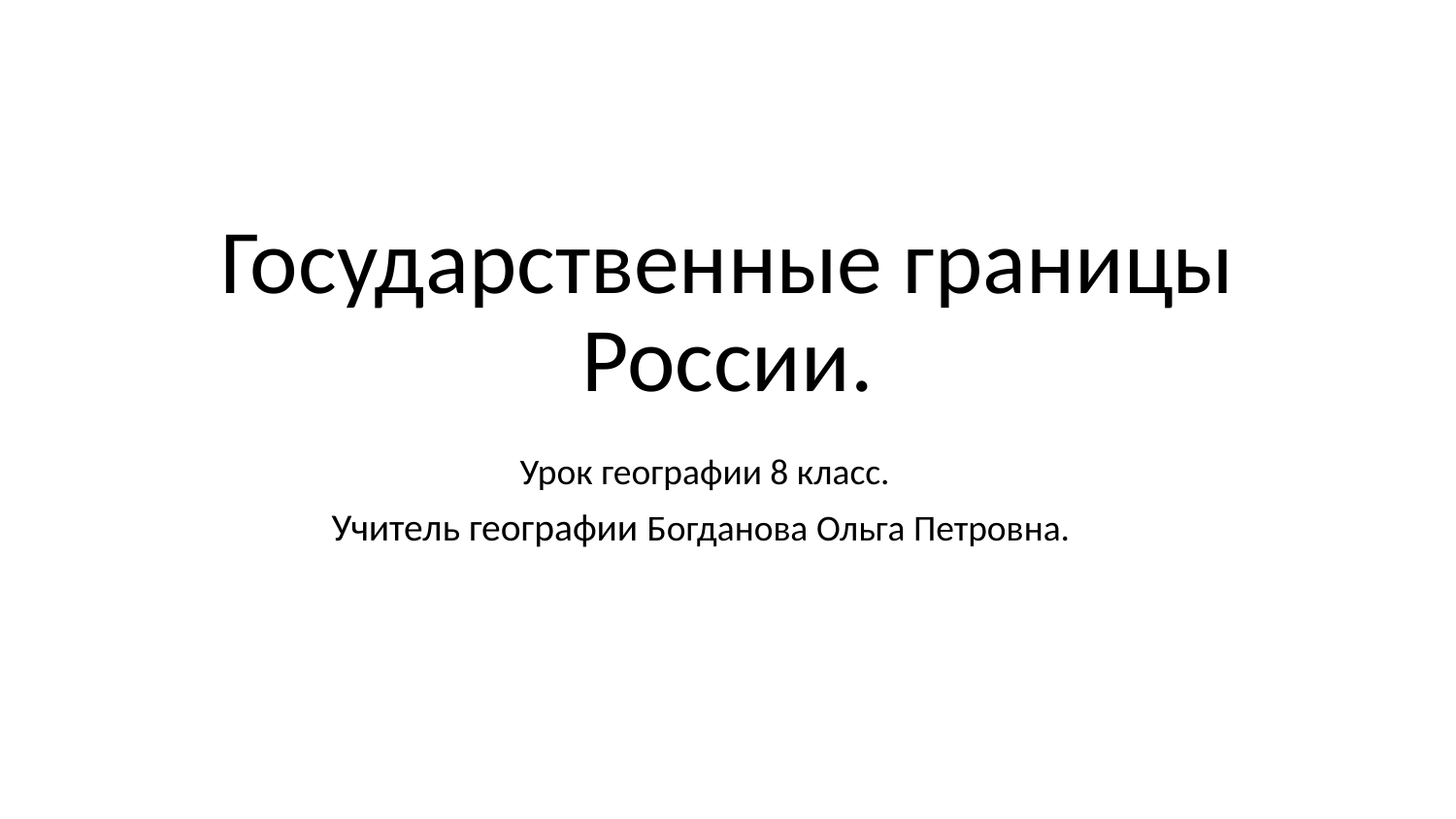

# Государственные границы России.
Урок географии 8 класс.
Учитель географии Богданова Ольга Петровна.